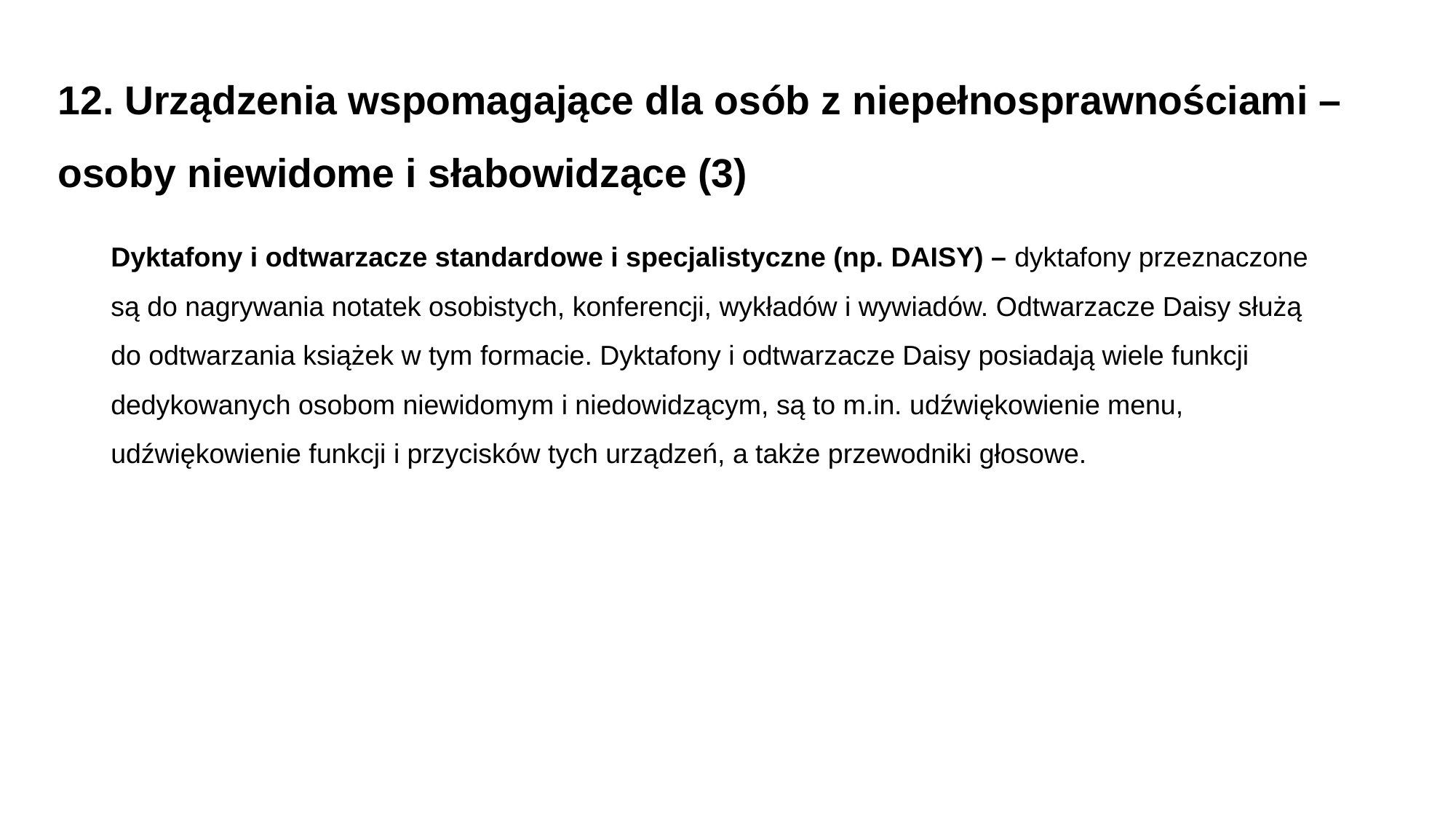

# 12. Urządzenia wspomagające dla osób z niepełnosprawnościami – osoby niewidome i słabowidzące (3)
Dyktafony i odtwarzacze standardowe i specjalistyczne (np. DAISY) – dyktafony przeznaczone są do nagrywania notatek osobistych, konferencji, wykładów i wywiadów. Odtwarzacze Daisy służą do odtwarzania książek w tym formacie. Dyktafony i odtwarzacze Daisy posiadają wiele funkcji dedykowanych osobom niewidomym i niedowidzącym, są to m.in. udźwiękowienie menu, udźwiękowienie funkcji i przycisków tych urządzeń, a także przewodniki głosowe.